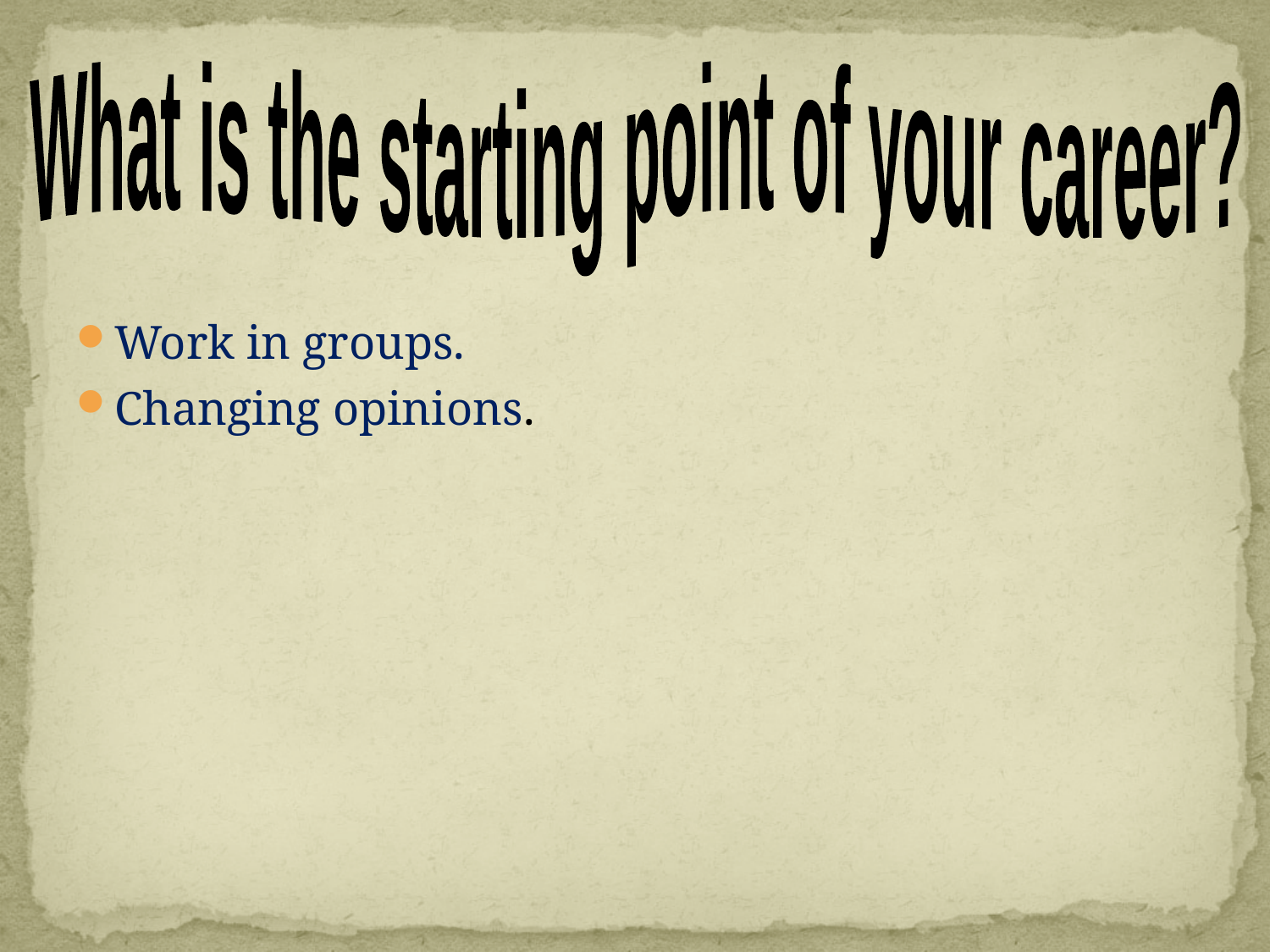

What is the starting point of your career?
Work in groups.
Changing opinions.